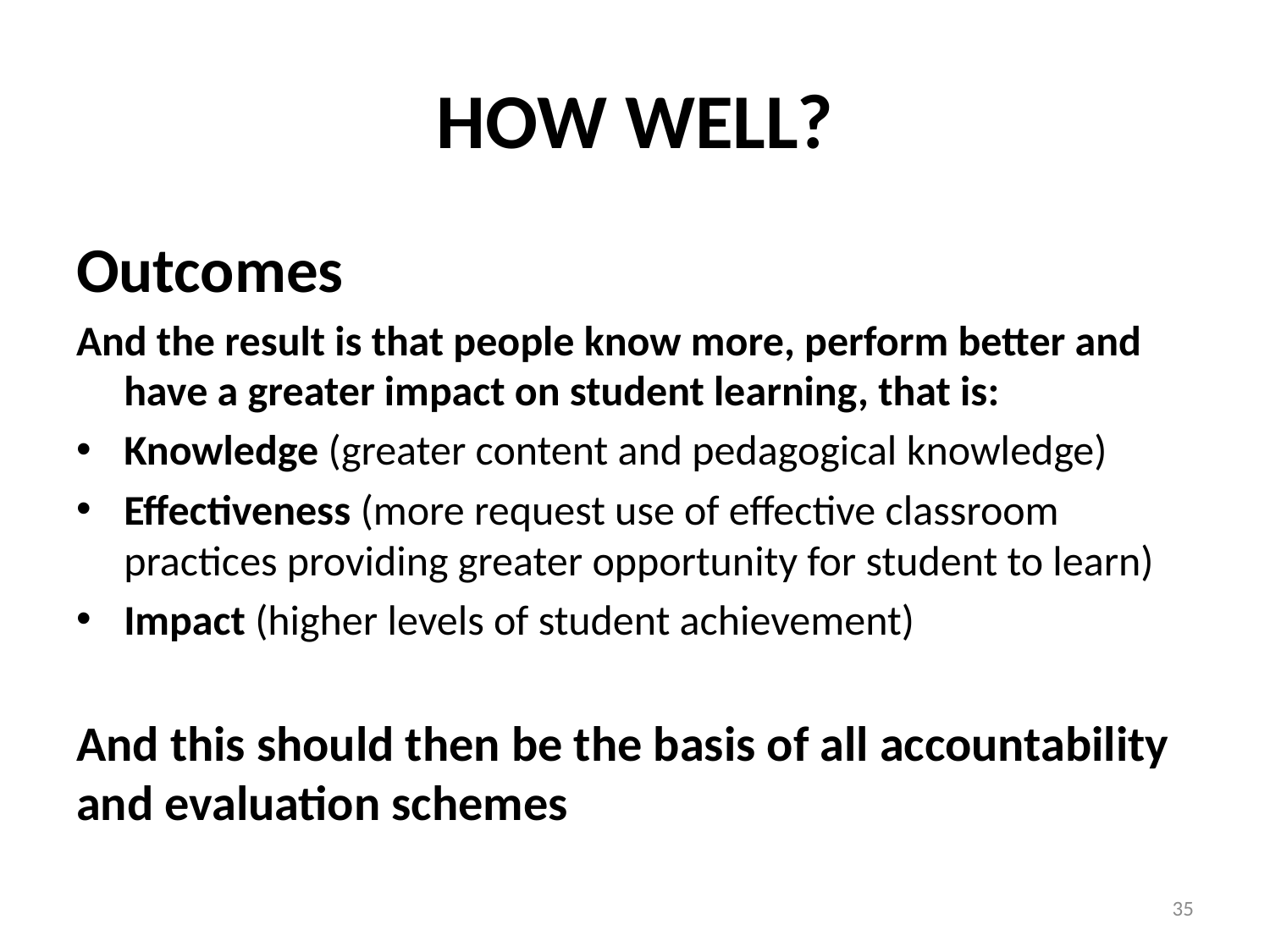

# HOW WELL?
Outcomes
And the result is that people know more, perform better and have a greater impact on student learning, that is:
Knowledge (greater content and pedagogical knowledge)
Effectiveness (more request use of effective classroom practices providing greater opportunity for student to learn)
Impact (higher levels of student achievement)

And this should then be the basis of all accountability and evaluation schemes

35